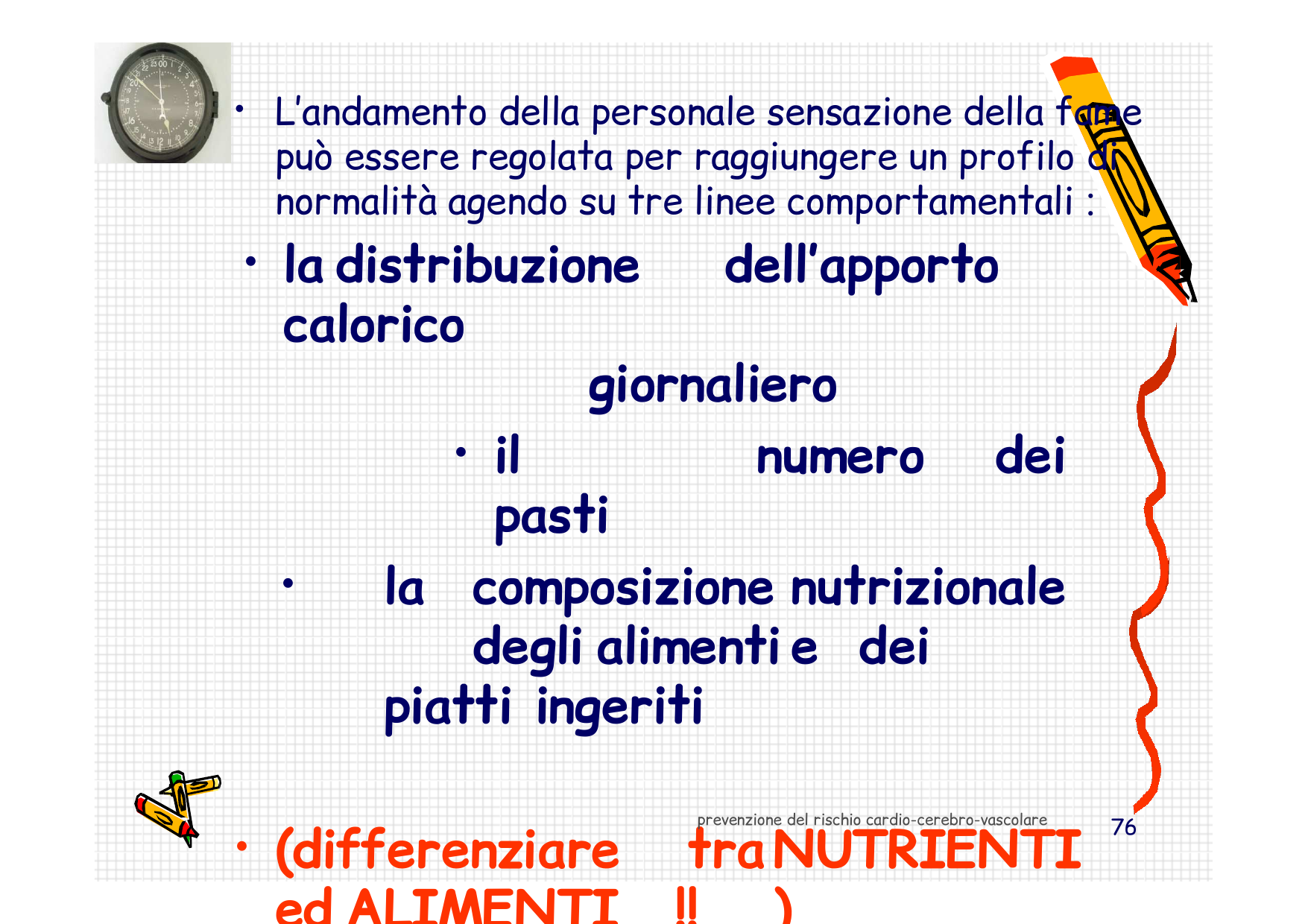

L’andamento della personale sensazione della fame può essere regolata per raggiungere un profilo di normalità agendo su tre linee comportamentali :
la	distribuzione	dell’apporto	calorico
giornaliero
il	numero	dei	pasti
la	composizione	nutrizionale	degli alimenti	e	dei	piatti	ingeriti

(differenziare	 tra	NUTRIENTI	ed ALIMENTI	!!	)

Provincia Milano 1

prevenzione del rischio cardio-cerebro-vascolare

76